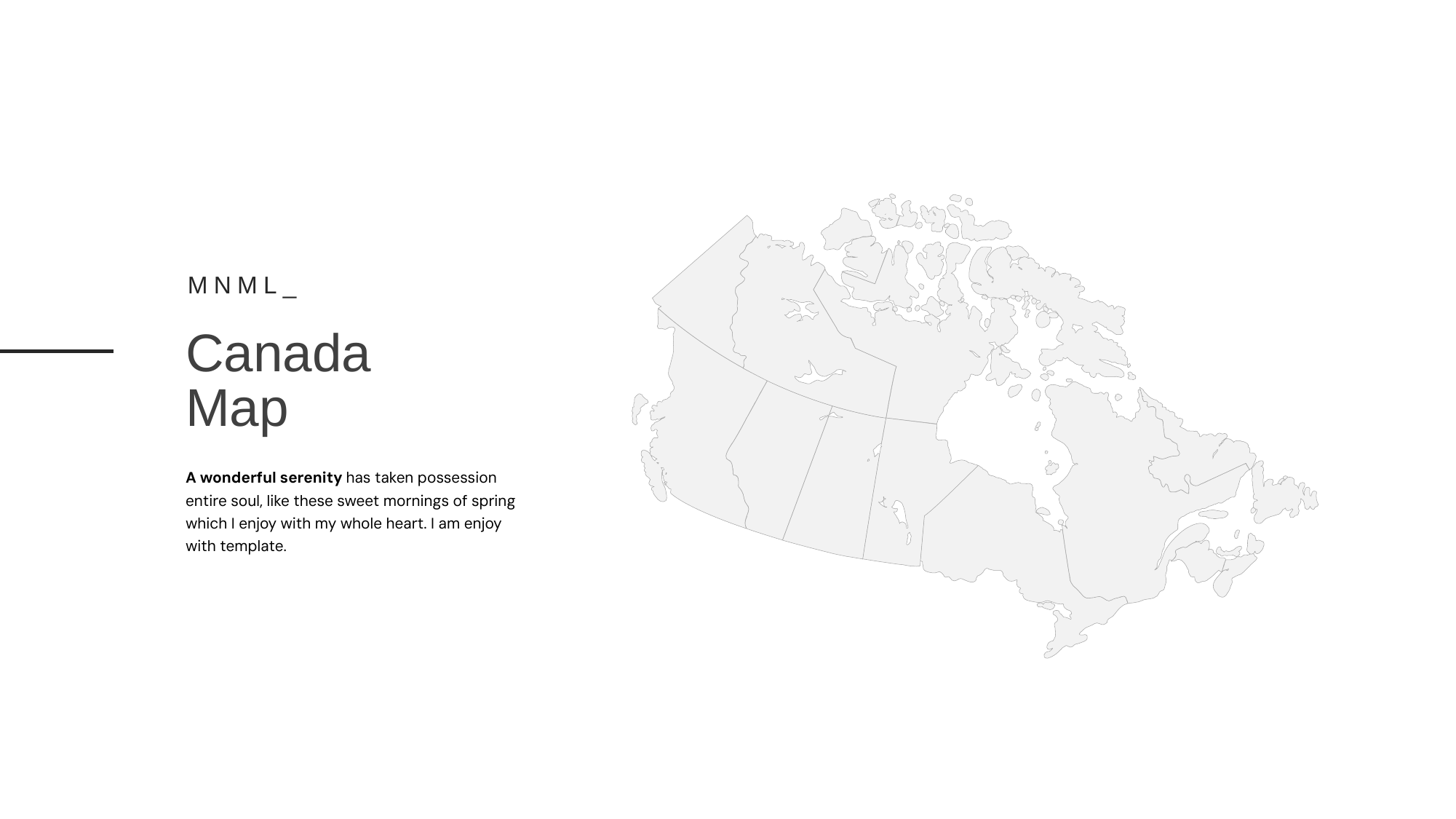

Mnml_
Canada
Map
A wonderful serenity has taken possession entire soul, like these sweet mornings of spring which I enjoy with my whole heart. I am enjoy with template.